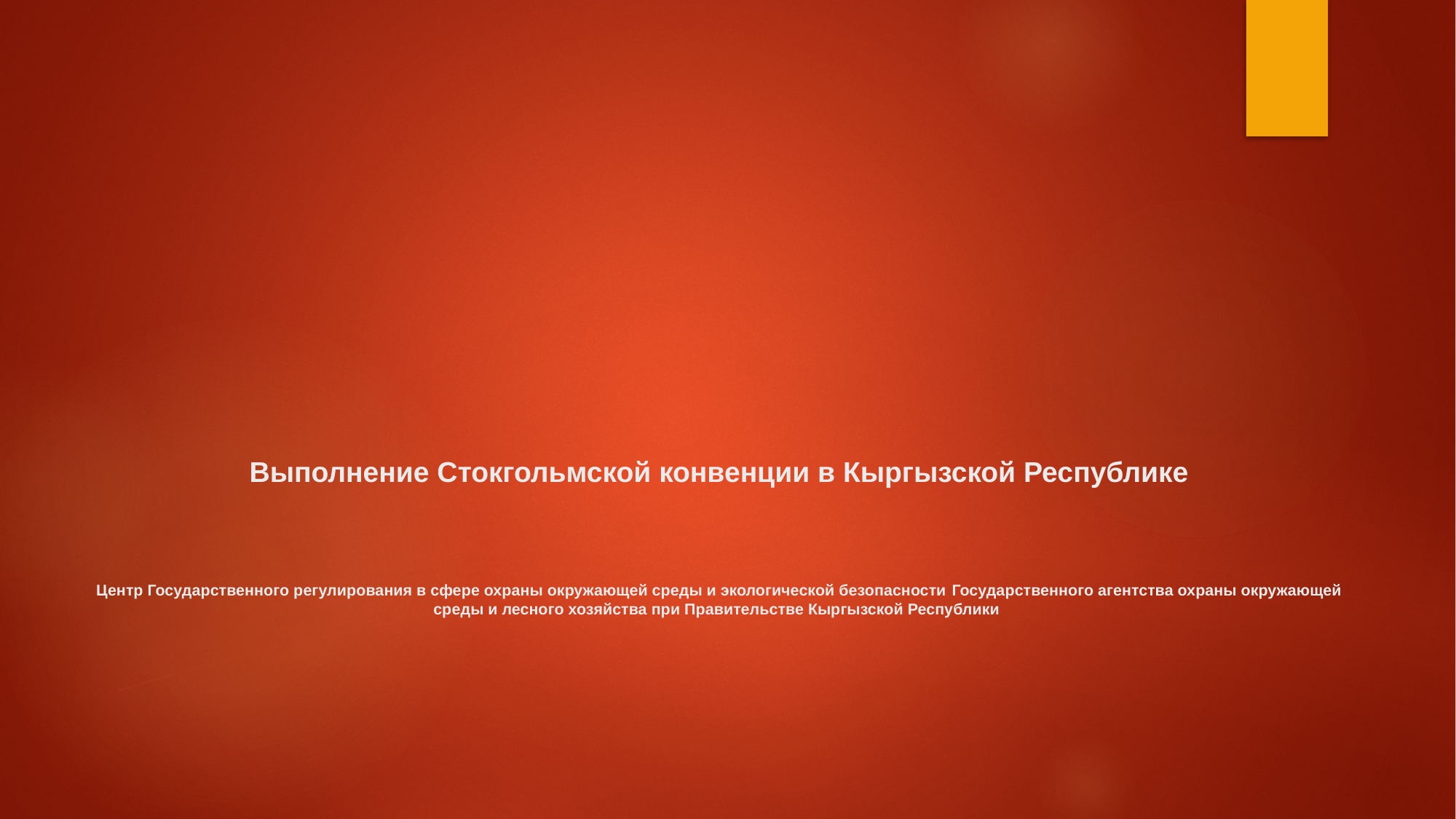

# Выполнение Стокгольмской конвенции в Кыргызской Республике Центр Государственного регулирования в сфере охраны окружающей среды и экологической безопасности Государственного агентства охраны окружающей среды и лесного хозяйства при Правительстве Кыргызской Республики